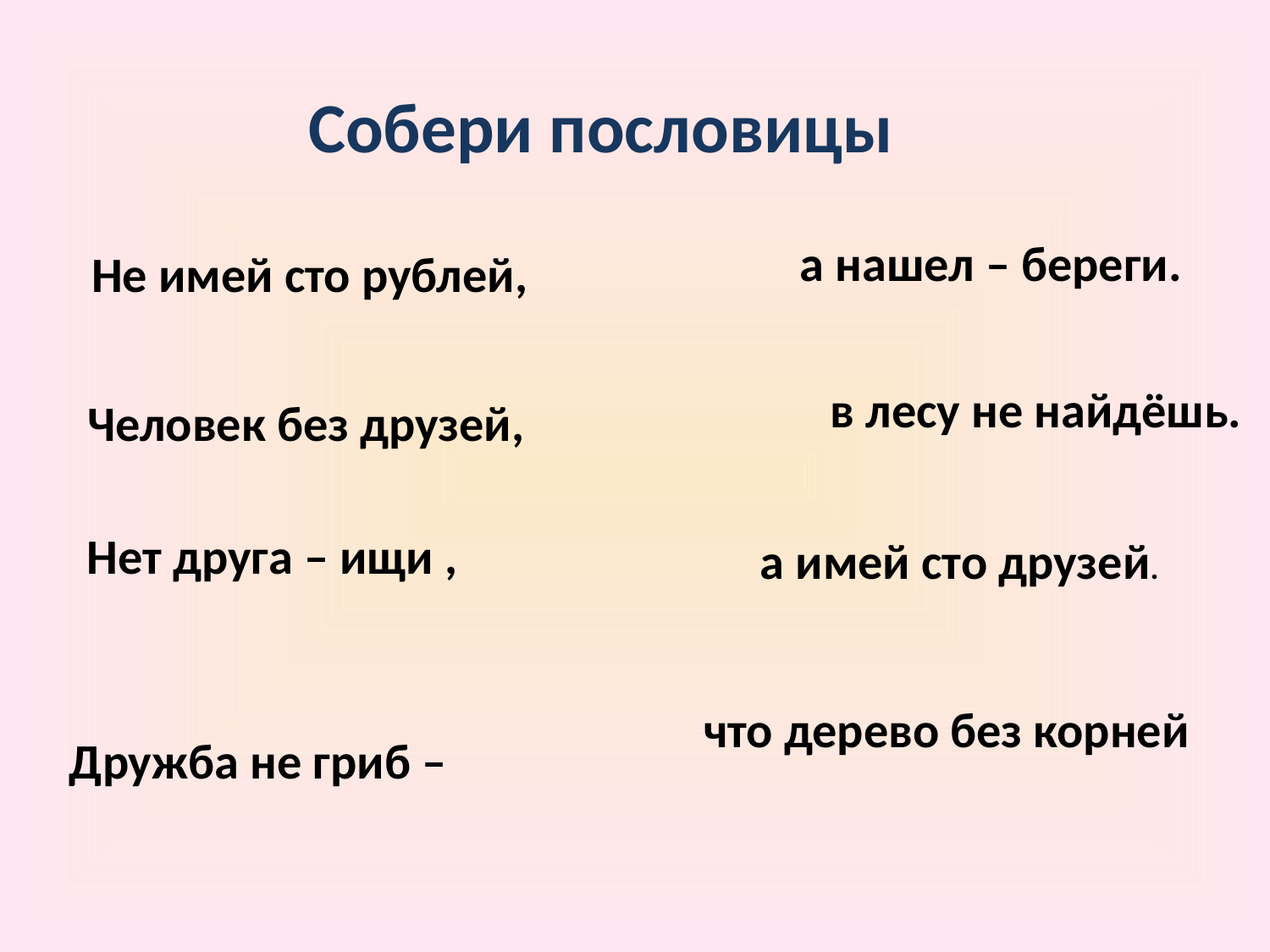

Собери пословицы
а нашел – береги.
Не имей сто рублей,
в лесу не найдёшь.
Человек без друзей,
Нет друга – ищи ,
а имей сто друзей.
что дерево без корней
Дружба не гриб –